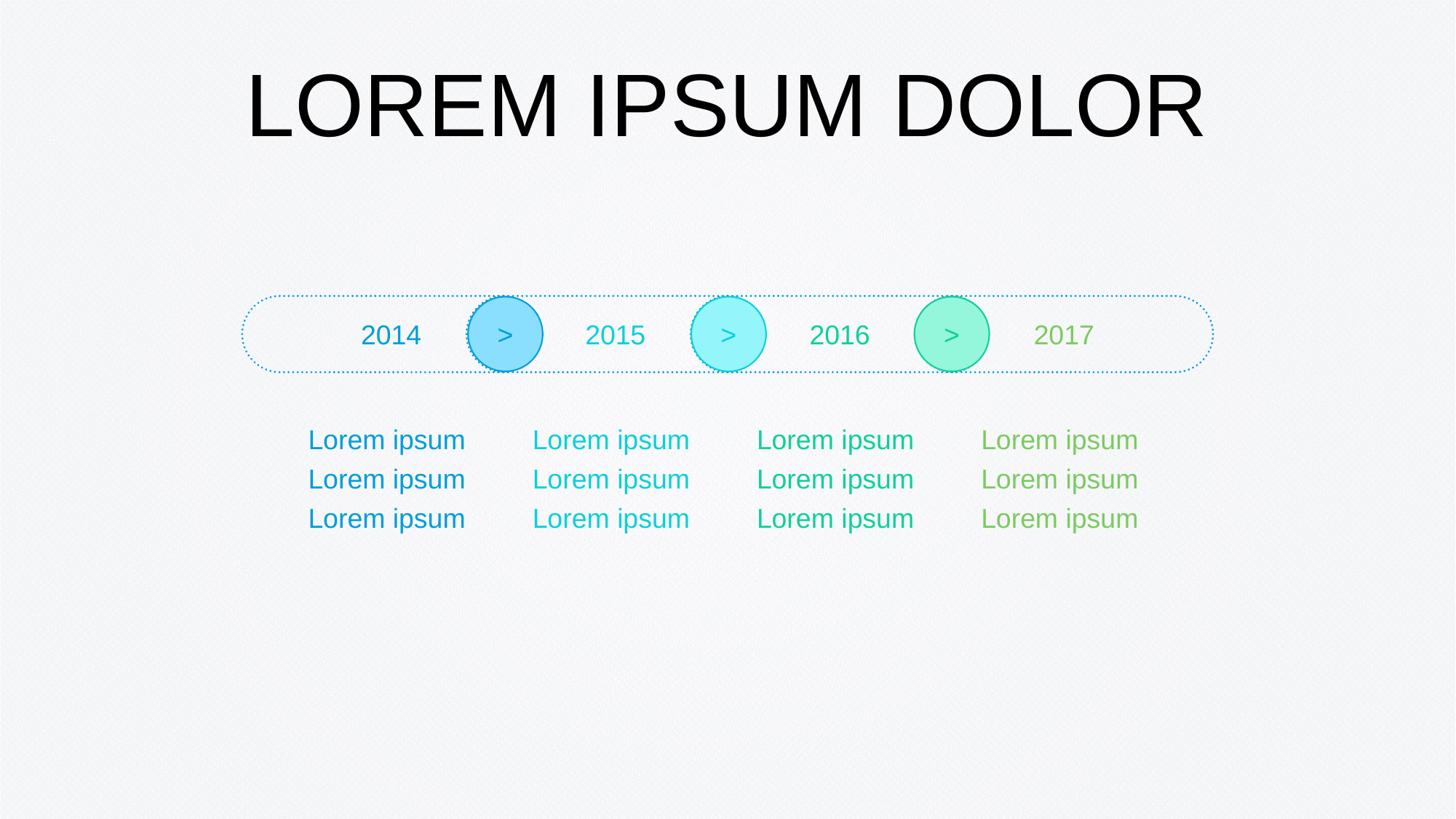

# LOREM IPSUM DOLOR

>
>
>
2014
2015
2016
2017
Lorem ipsum
Lorem ipsum
Lorem ipsum
Lorem ipsum
Lorem ipsum
Lorem ipsum
Lorem ipsum
Lorem ipsum
Lorem ipsum
Lorem ipsum
Lorem ipsum
Lorem ipsum